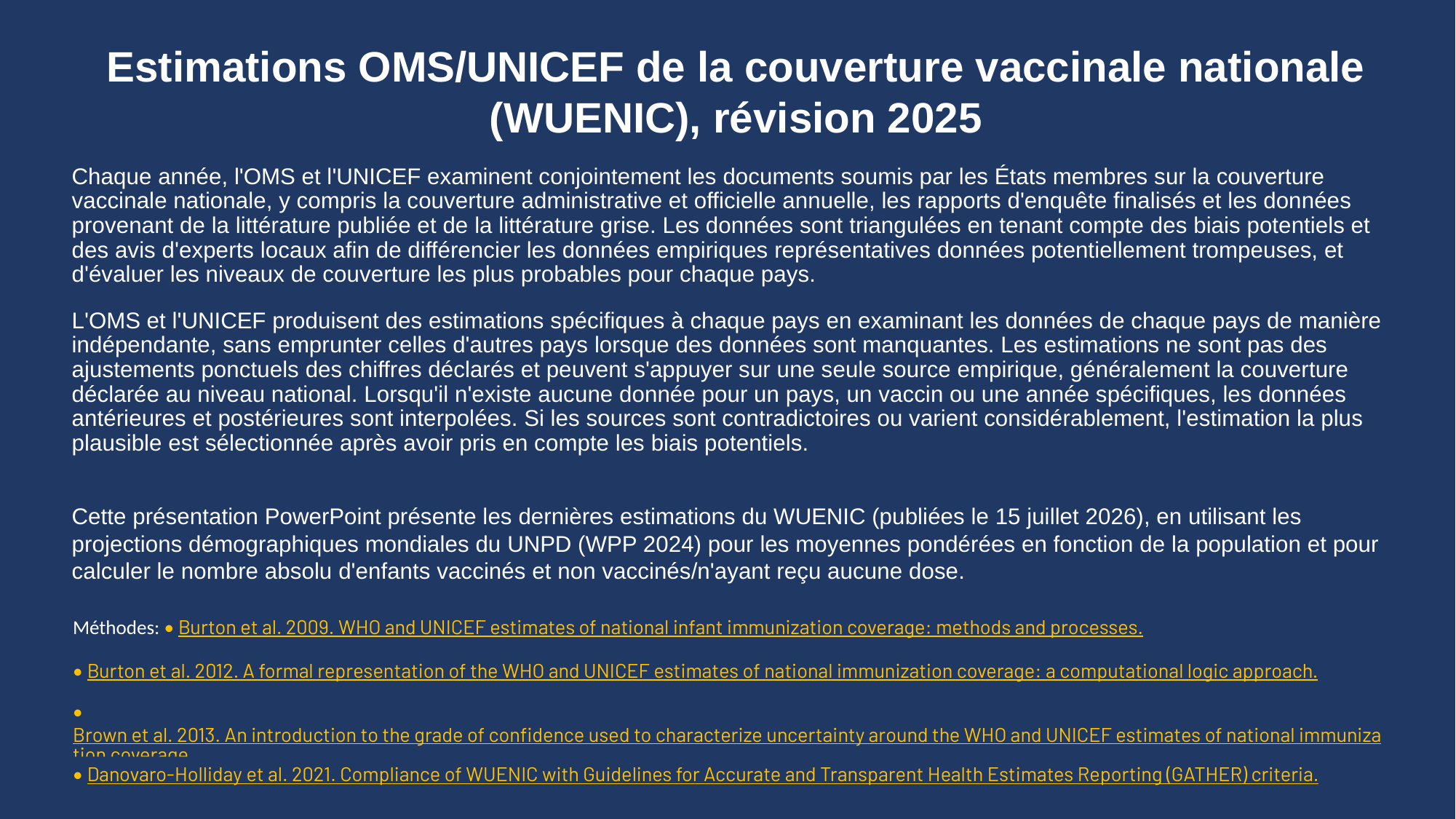

# Estimations OMS/UNICEF de la couverture vaccinale nationale (WUENIC), révision 2025
Chaque année, l'OMS et l'UNICEF examinent conjointement les documents soumis par les États membres sur la couverture vaccinale nationale, y compris la couverture administrative et officielle annuelle, les rapports d'enquête finalisés et les données provenant de la littérature publiée et de la littérature grise. Les données sont triangulées en tenant compte des biais potentiels et des avis d'experts locaux afin de différencier les données empiriques représentatives données potentiellement trompeuses, et d'évaluer les niveaux de couverture les plus probables pour chaque pays.
L'OMS et l'UNICEF produisent des estimations spécifiques à chaque pays en examinant les données de chaque pays de manière indépendante, sans emprunter celles d'autres pays lorsque des données sont manquantes. Les estimations ne sont pas des ajustements ponctuels des chiffres déclarés et peuvent s'appuyer sur une seule source empirique, généralement la couverture déclarée au niveau national. Lorsqu'il n'existe aucune donnée pour un pays, un vaccin ou une année spécifiques, les données antérieures et postérieures sont interpolées. Si les sources sont contradictoires ou varient considérablement, l'estimation la plus plausible est sélectionnée après avoir pris en compte les biais potentiels.

Cette présentation PowerPoint présente les dernières estimations du WUENIC (publiées le 15 juillet 2026), en utilisant les projections démographiques mondiales du UNPD (WPP 2024) pour les moyennes pondérées en fonction de la population et pour calculer le nombre absolu d'enfants vaccinés et non vaccinés/n'ayant reçu aucune dose.
Méthodes: • Burton et al. 2009. WHO and UNICEF estimates of national infant immunization coverage: methods and processes.
• Burton et al. 2012. A formal representation of the WHO and UNICEF estimates of national immunization coverage: a computational logic approach.
• Brown et al. 2013. An introduction to the grade of confidence used to characterize uncertainty around the WHO and UNICEF estimates of national immunization coverage.
• Danovaro-Holliday et al. 2021. Compliance of WUENIC with Guidelines for Accurate and Transparent Health Estimates Reporting (GATHER) criteria.